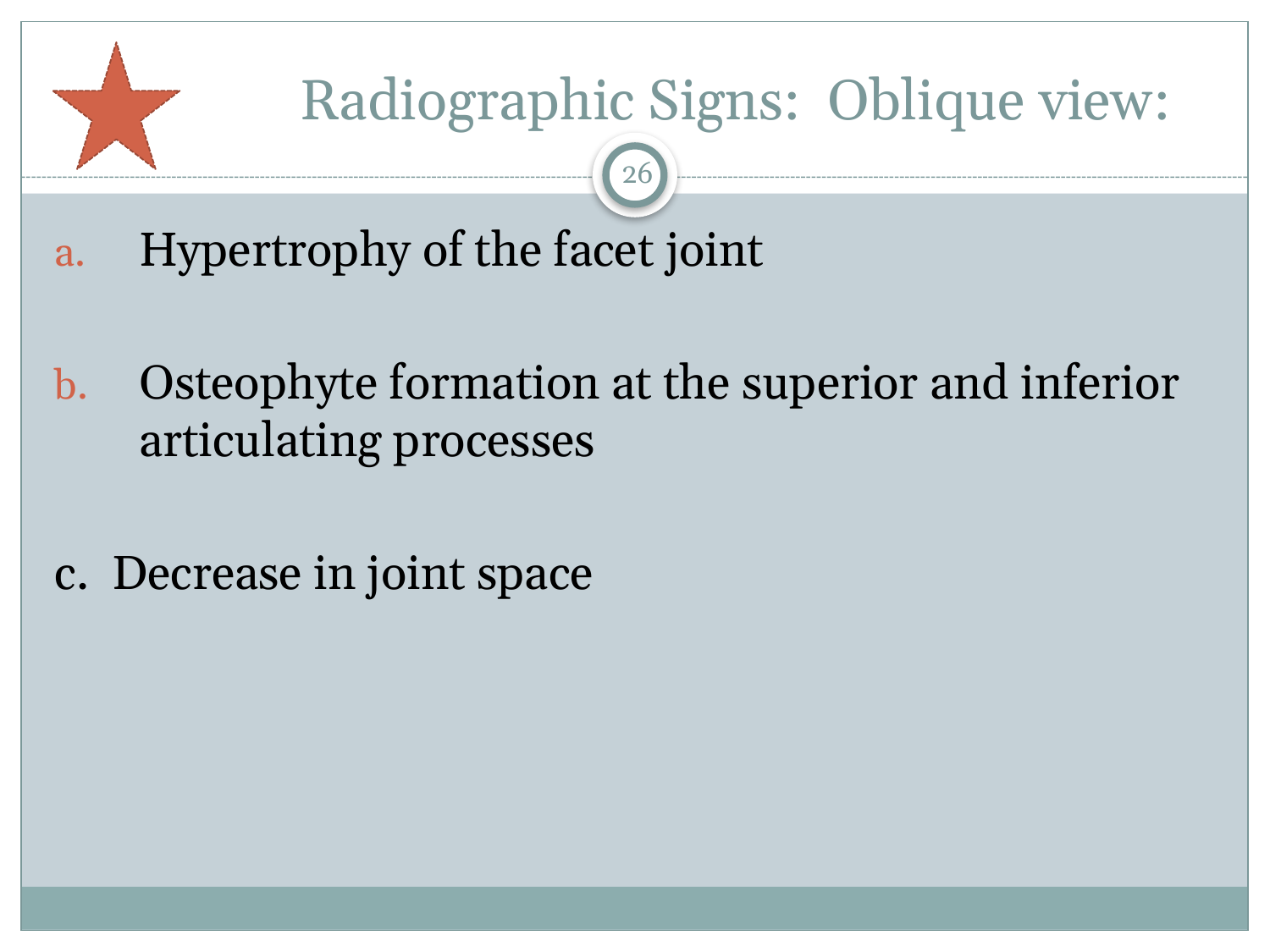

# Radiographic Signs:  Oblique view:

26
Hypertrophy of the facet joint

Osteophyte formation at the superior and inferior articulating processes

c.  Decrease in joint space